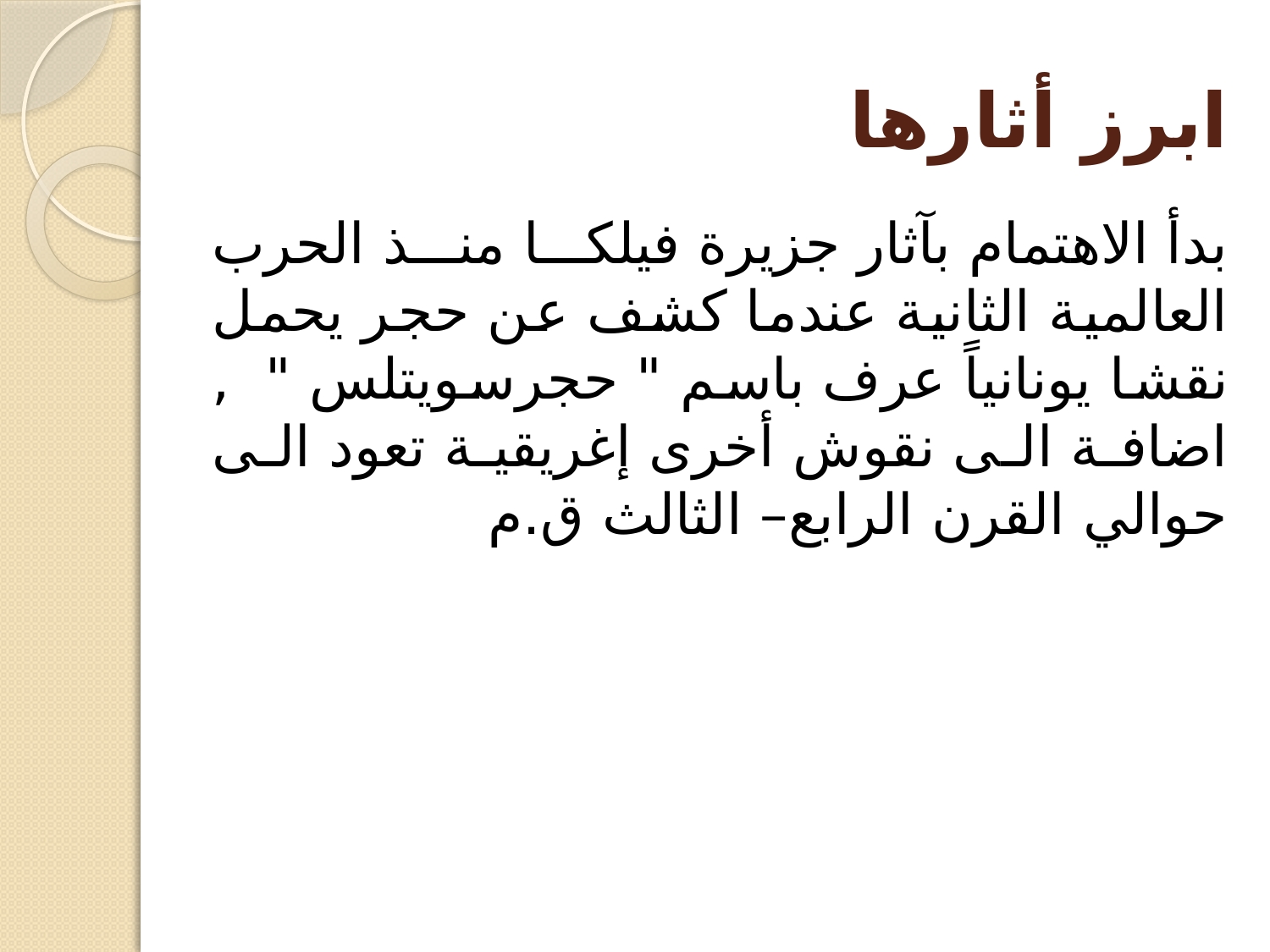

# ابرز أثارها
بدأ الاهتمام بآثار جزيرة فيلكا منذ الحرب العالمية الثانية عندما كشف عن حجر يحمل نقشا يونانياً عرف باسم " حجرسويتلس "  , اضافة الى نقوش أخرى إغريقية تعود الى حوالي القرن الرابع– الثالث ق.م